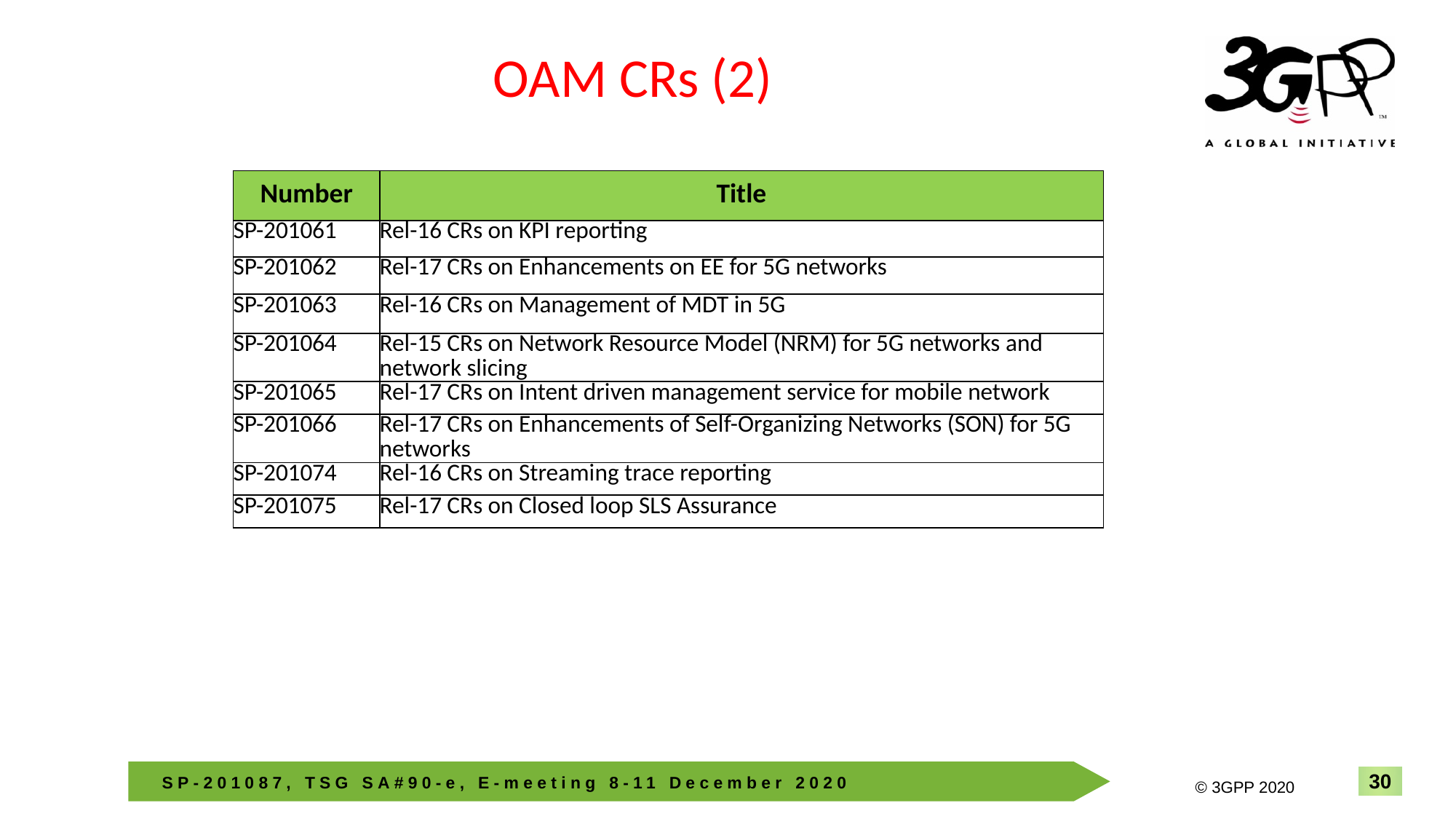

# OAM CRs (2)
| Number | Title |
| --- | --- |
| SP-201061 | Rel-16 CRs on KPI reporting |
| SP-201062 | Rel-17 CRs on Enhancements on EE for 5G networks |
| SP-201063 | Rel-16 CRs on Management of MDT in 5G |
| SP-201064 | Rel-15 CRs on Network Resource Model (NRM) for 5G networks and network slicing |
| SP-201065 | Rel-17 CRs on Intent driven management service for mobile network |
| SP-201066 | Rel-17 CRs on Enhancements of Self-Organizing Networks (SON) for 5G networks |
| SP-201074 | Rel-16 CRs on Streaming trace reporting |
| SP-201075 | Rel-17 CRs on Closed loop SLS Assurance |